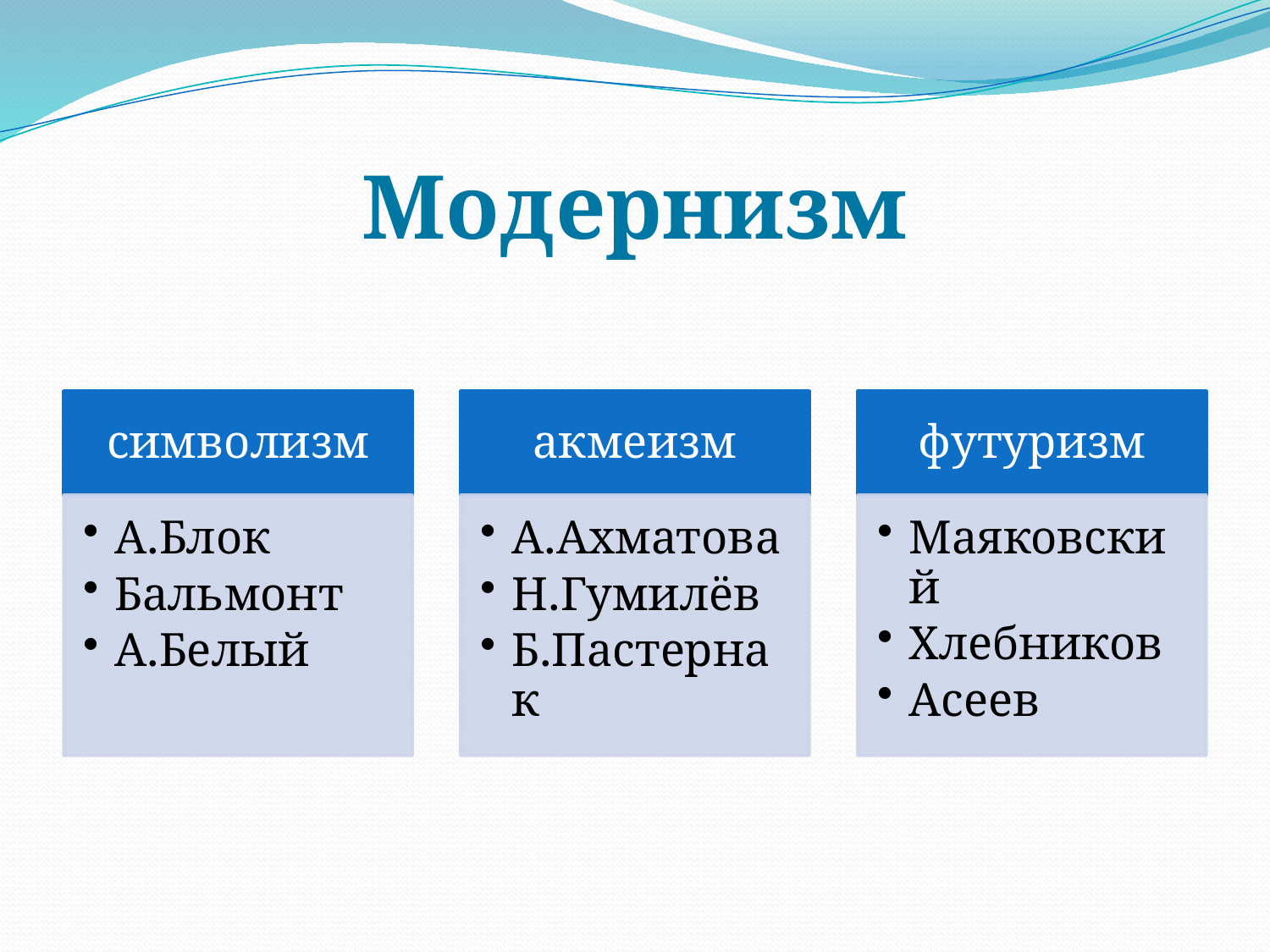

# Модернизм
символизм
А.Блок
Бальмонт
А.Белый
акмеизм
А.Ахматова
Н.Гумилёв
Б.Пастернак
футуризм
Маяковский
Хлебников
Асеев